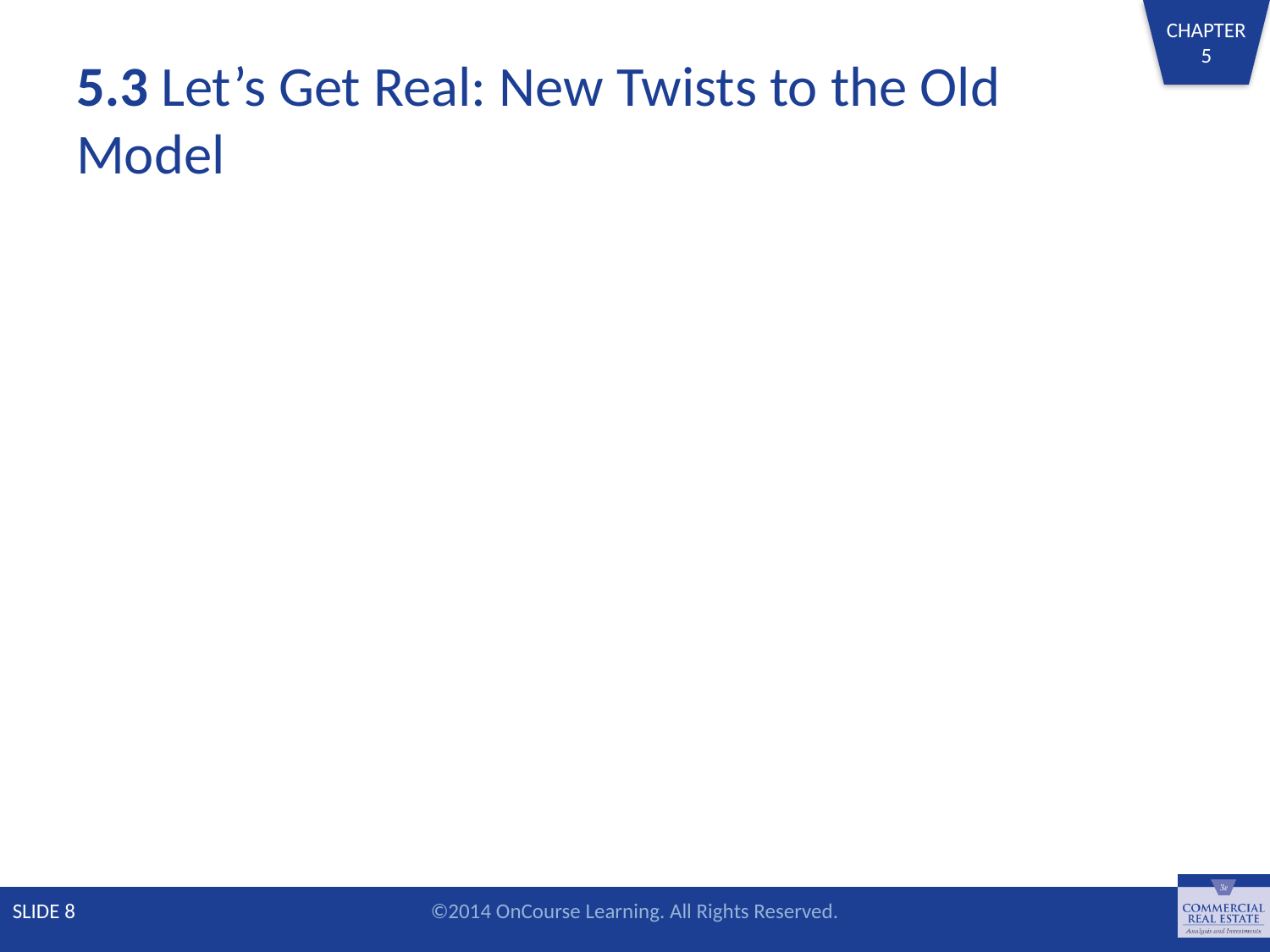

# 5.3 Let’s Get Real: New Twists to the Old Model

SLIDE 8